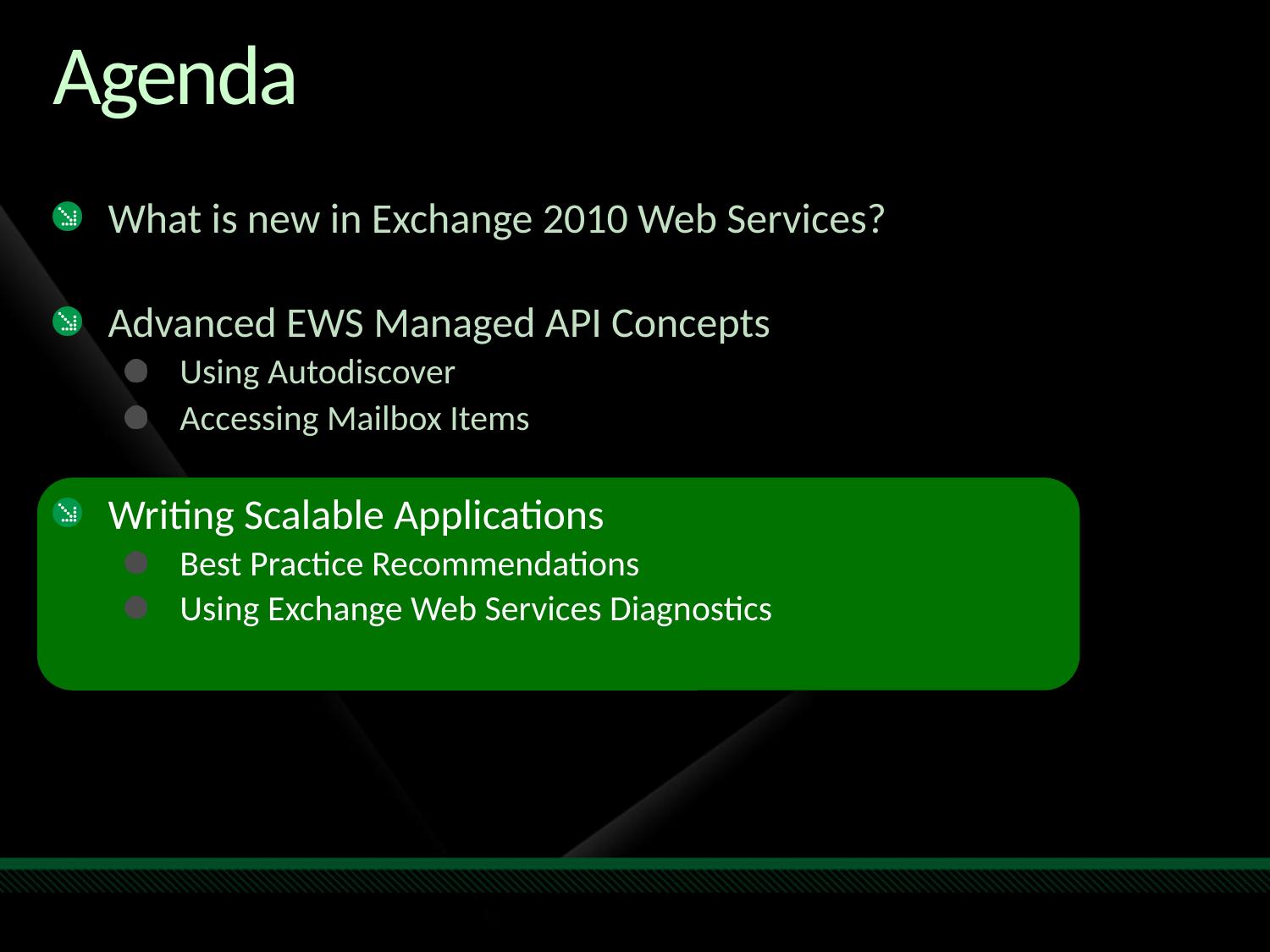

# Agenda
What is new in Exchange 2010 Web Services?
Advanced EWS Managed API Concepts
Using Autodiscover
Accessing Mailbox Items
Writing Scalable Applications
Best Practice Recommendations
Using Exchange Web Services Diagnostics